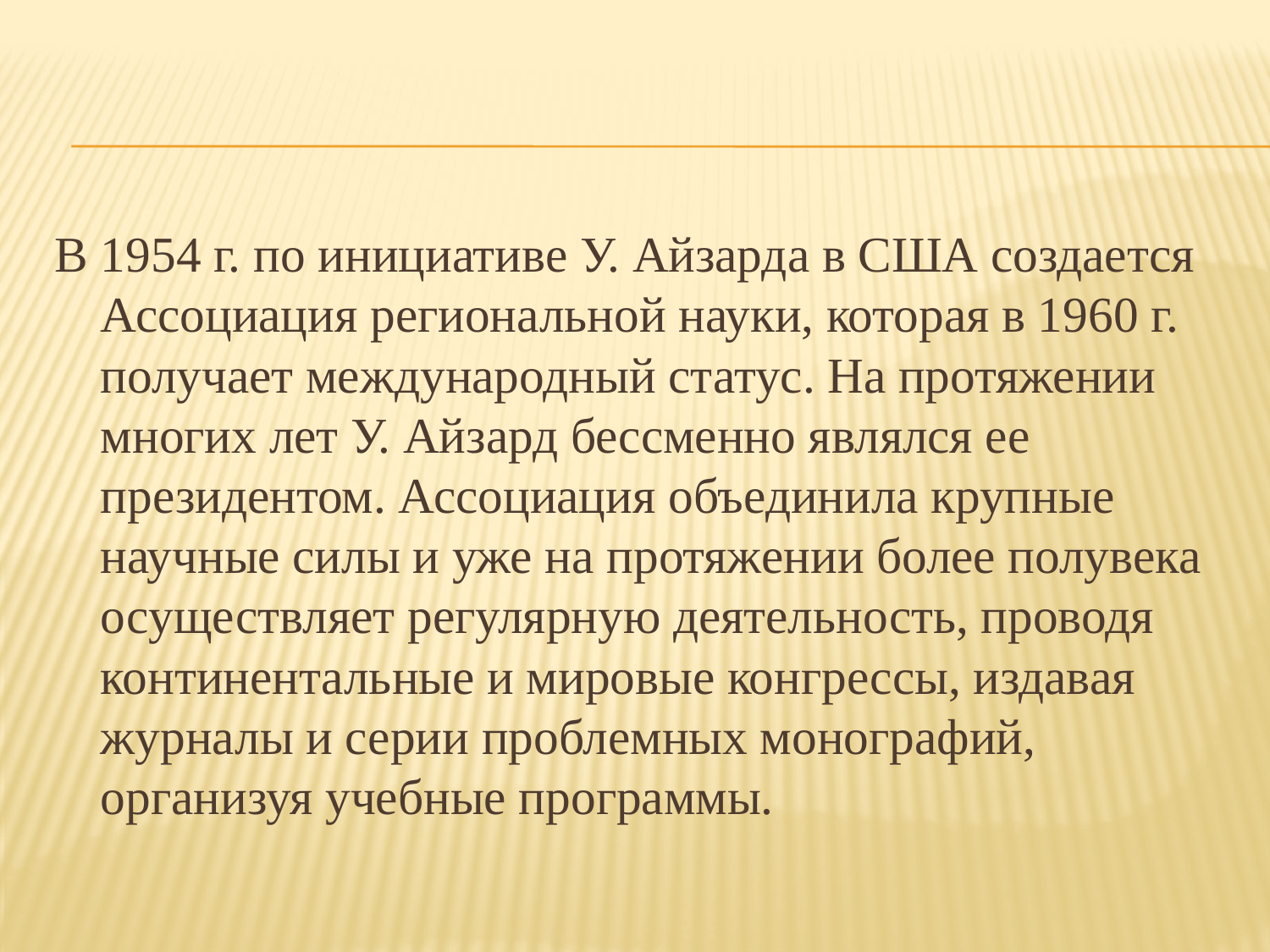

В 1954 г. по инициативе У. Айзарда в США создается Ассоциация региональной науки, которая в 1960 г. получает международный статус. На протяжении многих лет У. Айзард бессменно являлся ее президентом. Ассоциация объединила крупные научные силы и уже на протяжении более полувека осуществляет регулярную деятельность, проводя континентальные и мировые конгрессы, издавая журналы и серии проблемных монографий, организуя учебные программы.